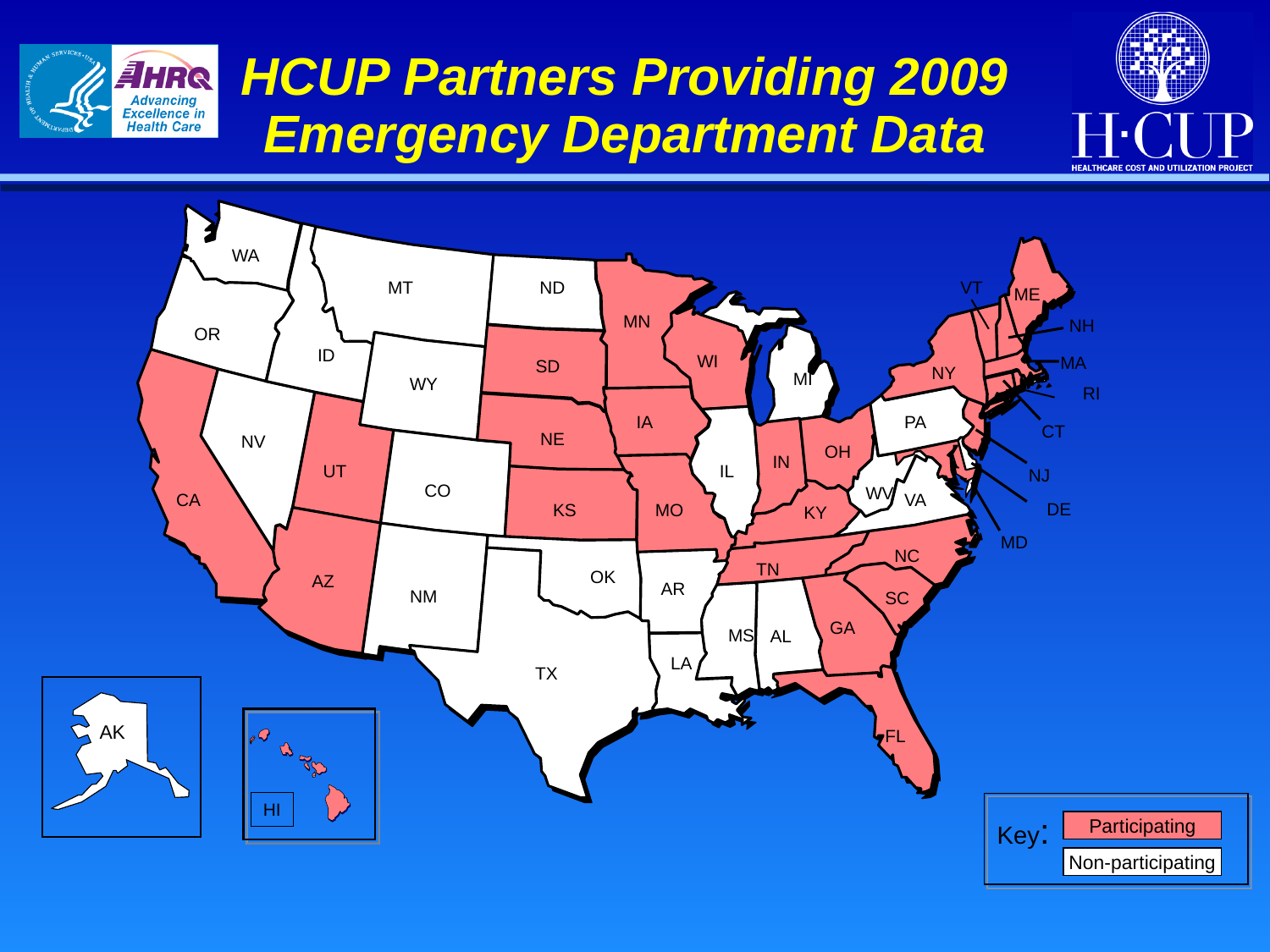

# HCUP Partners Providing 2009 Emergency Department Data

WA

MT
ND
VT
ME

MN

NH

OR

ID
WI
MA

SD

NY
MI

WY

RI

IA
PA

CT

NE

NV

OH

 IN

UT
IL

NJ

CO
WV

CA
VA

DE
KS
MO
KY

MD

NC

TN

OK

AZ

AR

NM
SC

GA
MS
AL

LA
TX

FL

AK

AK

HI

Key:
Participating
Non-participating